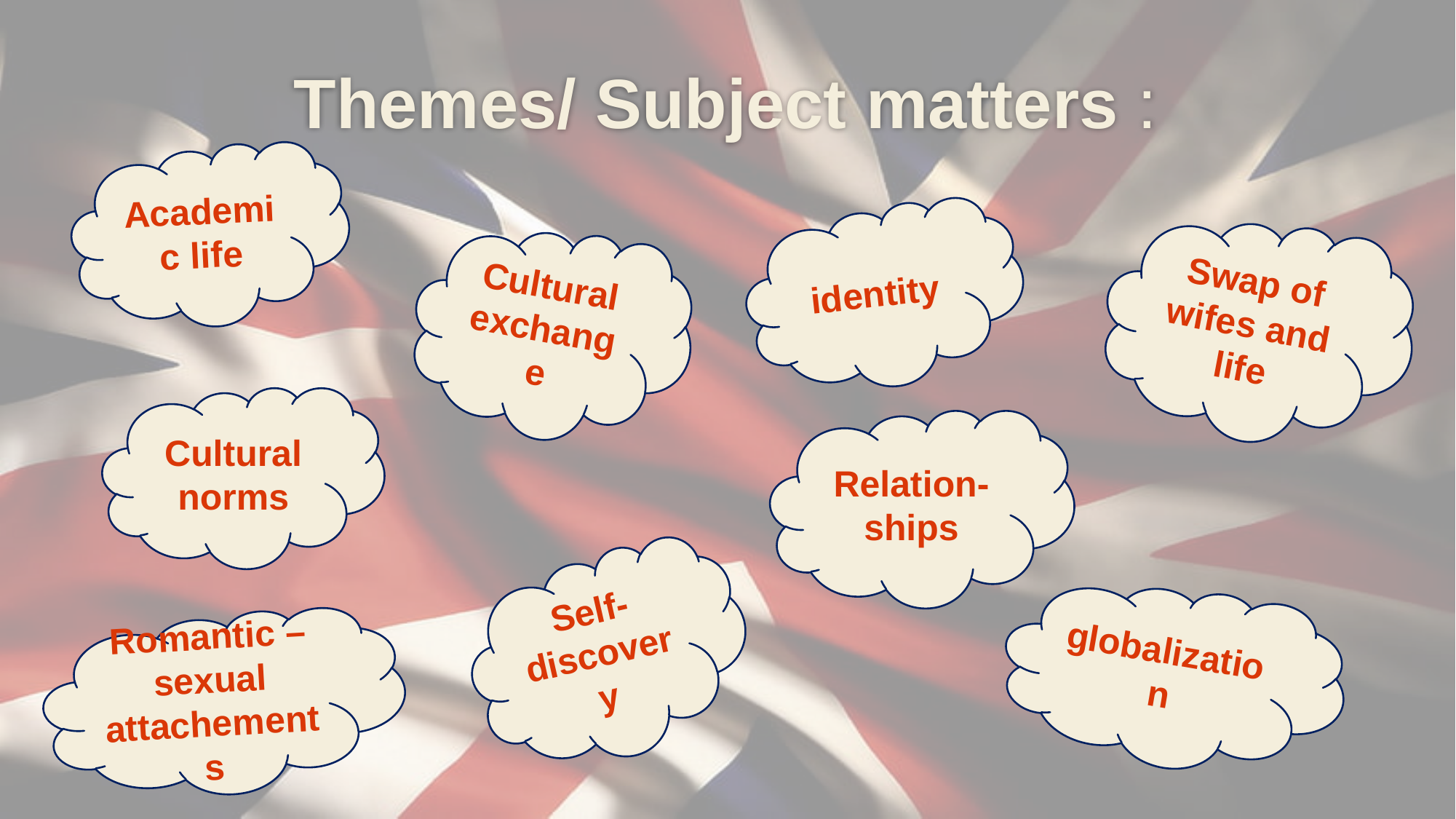

# Themes/ Subject matters :
Academic life
identity
Swap of wifes and life
Cultural exchange

Cultural norms
Relation-ships
Self-discovery
globalization
Romantic – sexual attachements